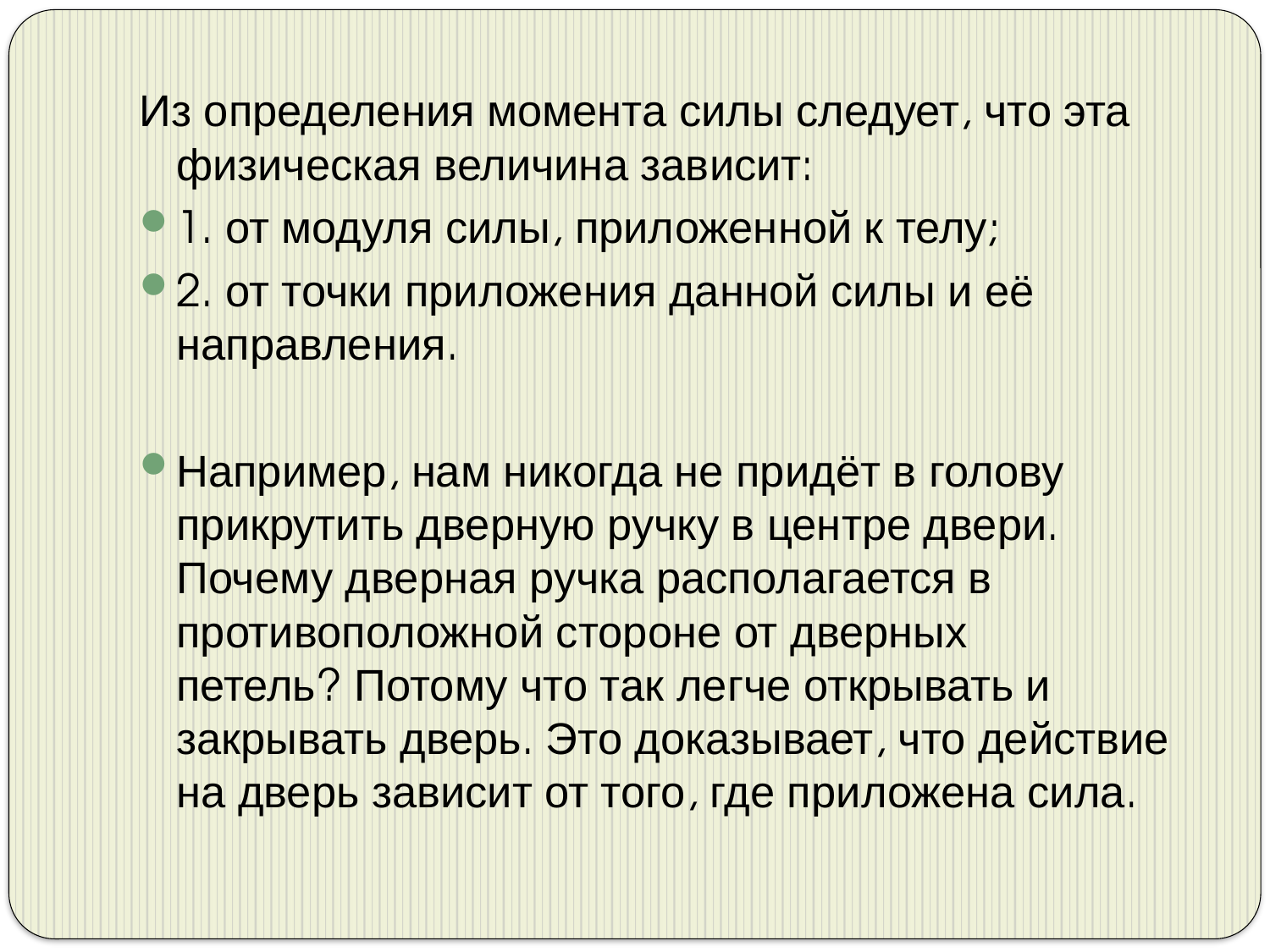

Из определения момента силы следует, что эта физическая величина зависит:
1. от модуля силы, приложенной к телу;
2. от точки приложения данной силы и её направления.

Например, нам никогда не придёт в голову прикрутить дверную ручку в центре двери. Почему дверная ручка располагается в противоположной стороне от дверных петель? Потому что так легче открывать и закрывать дверь. Это доказывает, что действие на дверь зависит от того, где приложена сила.